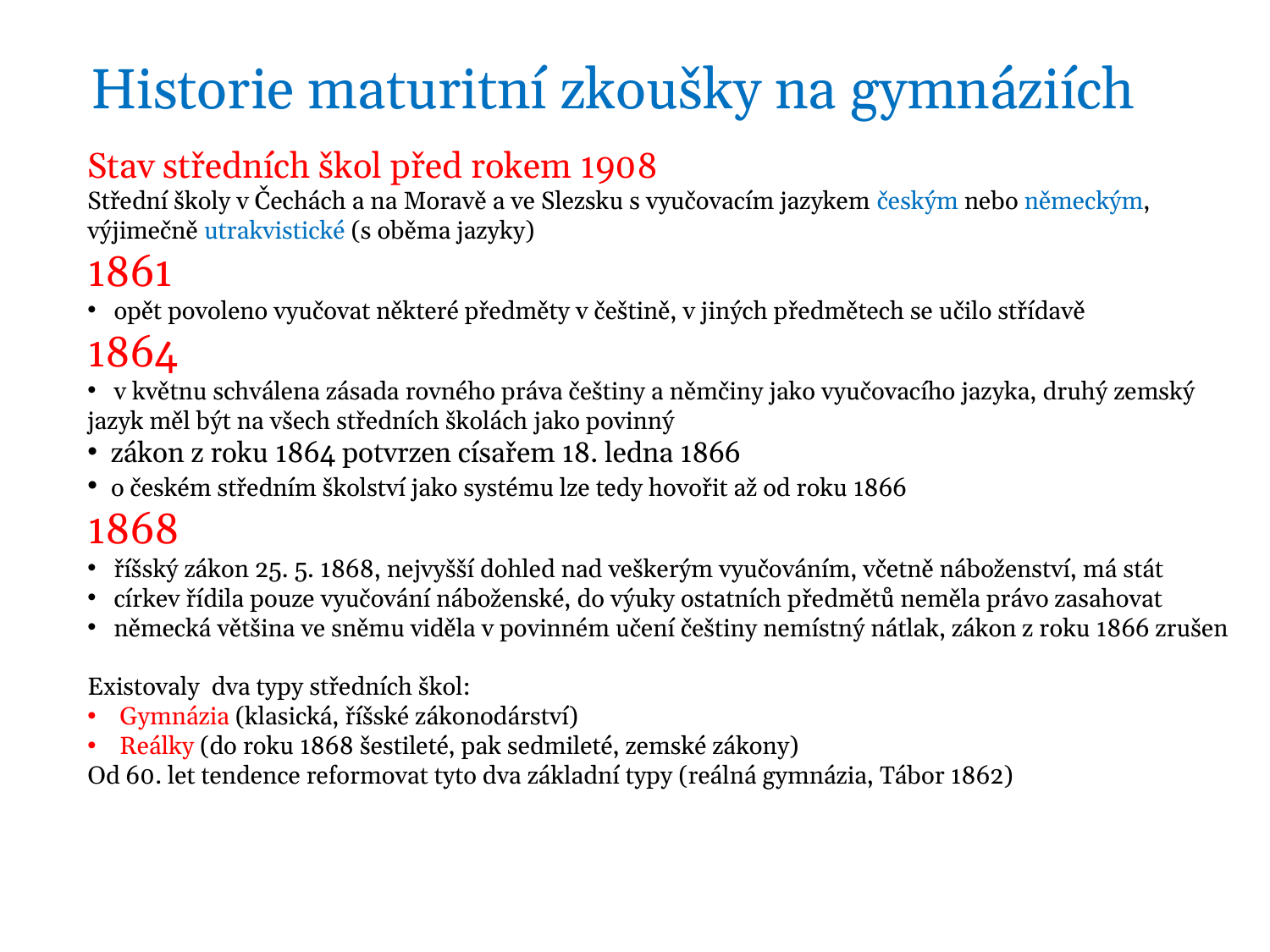

Historie maturitní zkoušky na gymnáziích
Stav středních škol před rokem 1908
Střední školy v Čechách a na Moravě a ve Slezsku s vyučovacím jazykem českým nebo německým, výjimečně utrakvistické (s oběma jazyky)
1861
   opět povoleno vyučovat některé předměty v češtině, v jiných předmětech se učilo střídavě
1864
   v květnu schválena zásada rovného práva češtiny a němčiny jako vyučovacího jazyka, druhý zemský    	jazyk měl být na všech středních školách jako povinný
  zákon z roku 1864 potvrzen císařem 18. ledna 1866
  o českém středním školství jako systému lze tedy hovořit až od roku 1866
1868
   říšský zákon 25. 5. 1868, nejvyšší dohled nad veškerým vyučováním, včetně náboženství, má stát
   církev řídila pouze vyučování náboženské, do výuky ostatních předmětů neměla právo zasahovat
   německá většina ve sněmu viděla v povinném učení češtiny nemístný nátlak, zákon z roku 1866 zrušen

Existovaly  dva typy středních škol:
    Gymnázia (klasická, říšské zákonodárství)
    Reálky (do roku 1868 šestileté, pak sedmileté, zemské zákony)
Od 60. let tendence reformovat tyto dva základní typy (reálná gymnázia, Tábor 1862)